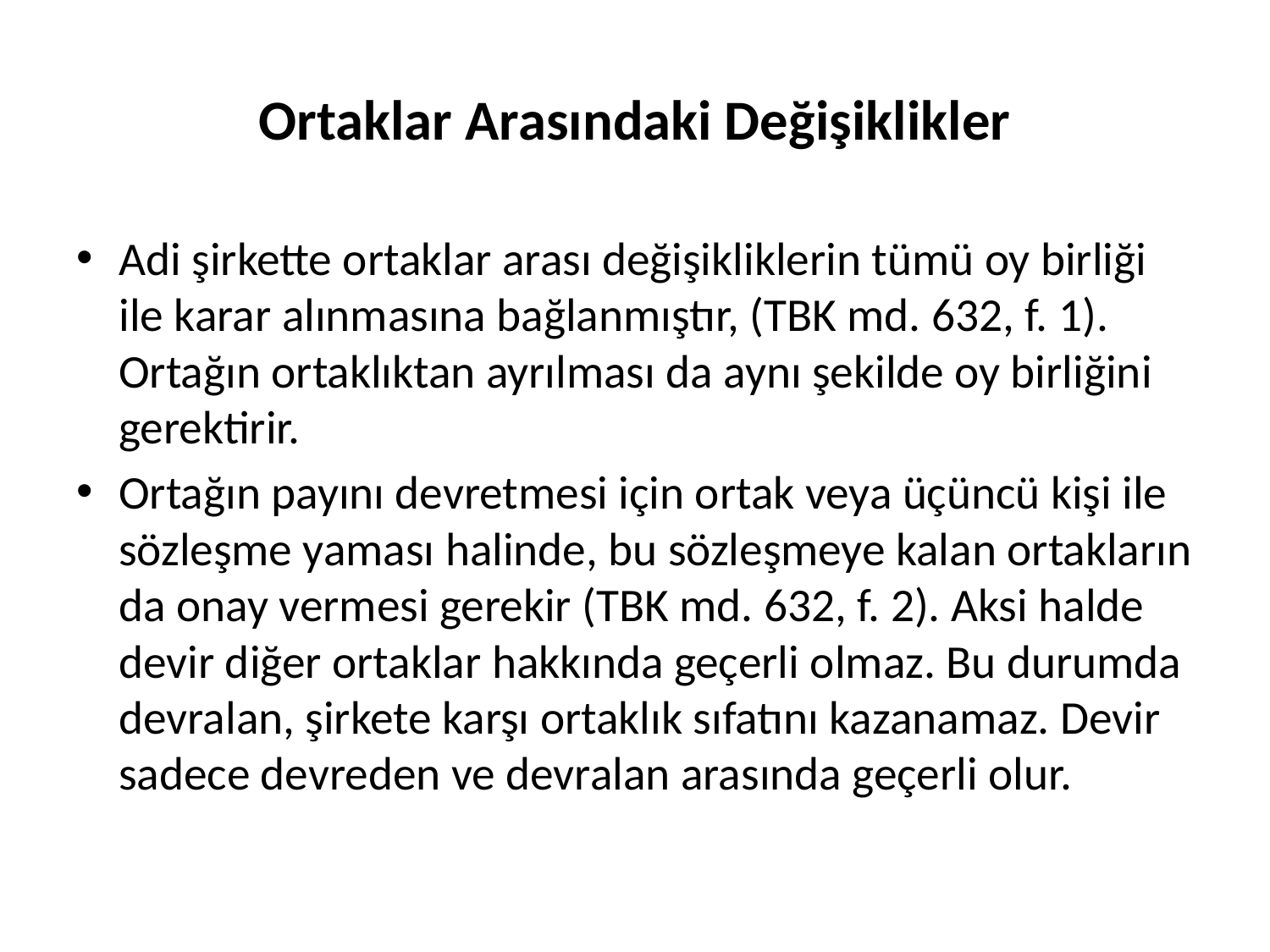

# Ortaklar Arasındaki Değişiklikler
Adi şirkette ortaklar arası değişikliklerin tümü oy birliği ile karar alınmasına bağlanmıştır, (TBK md. 632, f. 1). Ortağın ortaklıktan ayrılması da aynı şekilde oy birliğini gerektirir.
Ortağın payını devretmesi için ortak veya üçüncü kişi ile sözleşme yaması halinde, bu sözleşmeye kalan ortakların da onay vermesi gerekir (TBK md. 632, f. 2). Aksi halde devir diğer ortaklar hakkında geçerli olmaz. Bu durumda devralan, şirkete karşı ortaklık sıfatını kazanamaz. Devir sadece devreden ve devralan arasında geçerli olur.